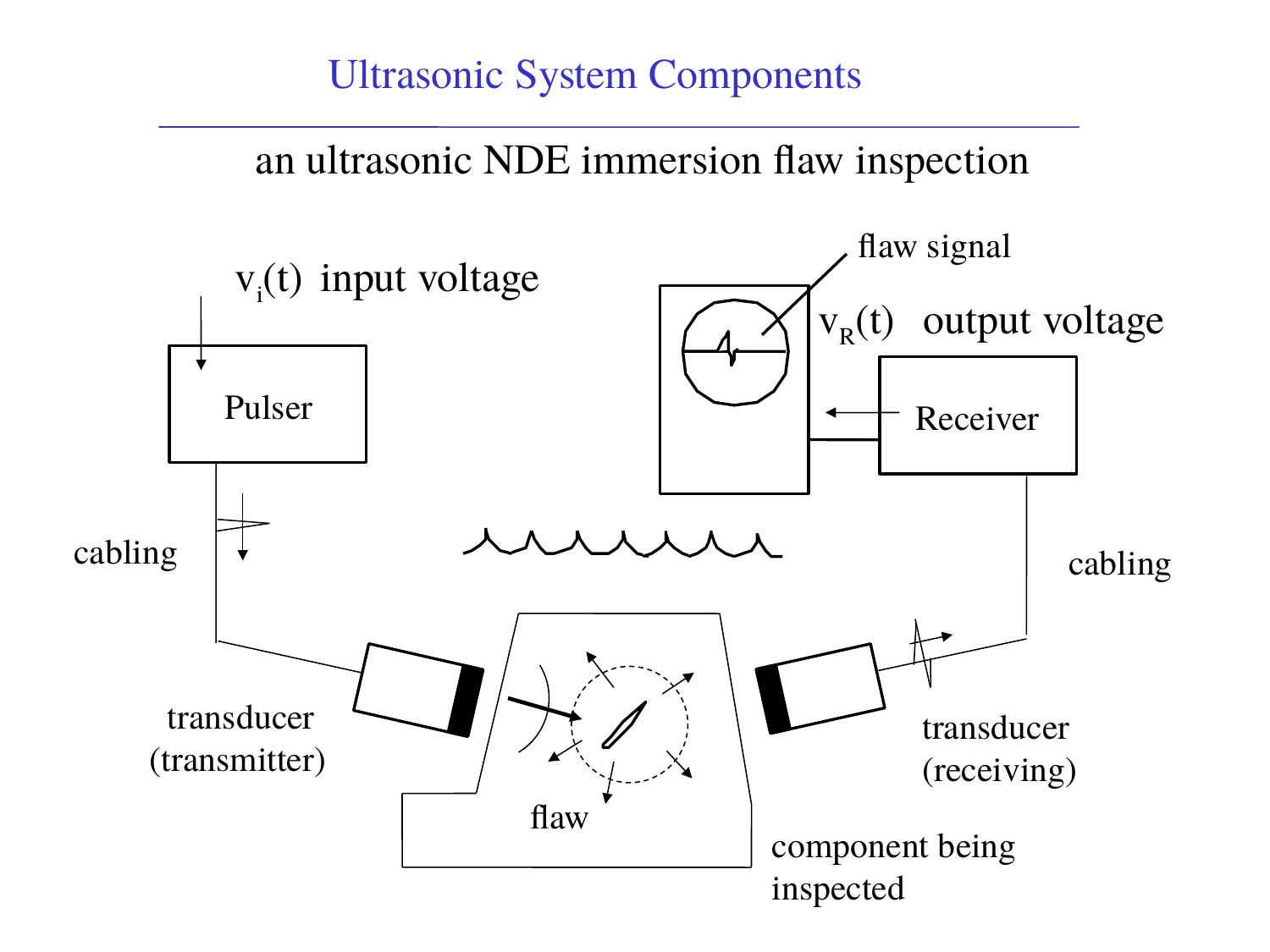

Ultrasonic System Components
an ultrasonic NDE immersion flaw inspection

flaw signal
vi(t)
input voltage

vR(t)
output voltage

Pulser
Receiver

cabling
cabling

  transducer
(transmitter)

transducer
(receiving)

flaw

component being
inspected